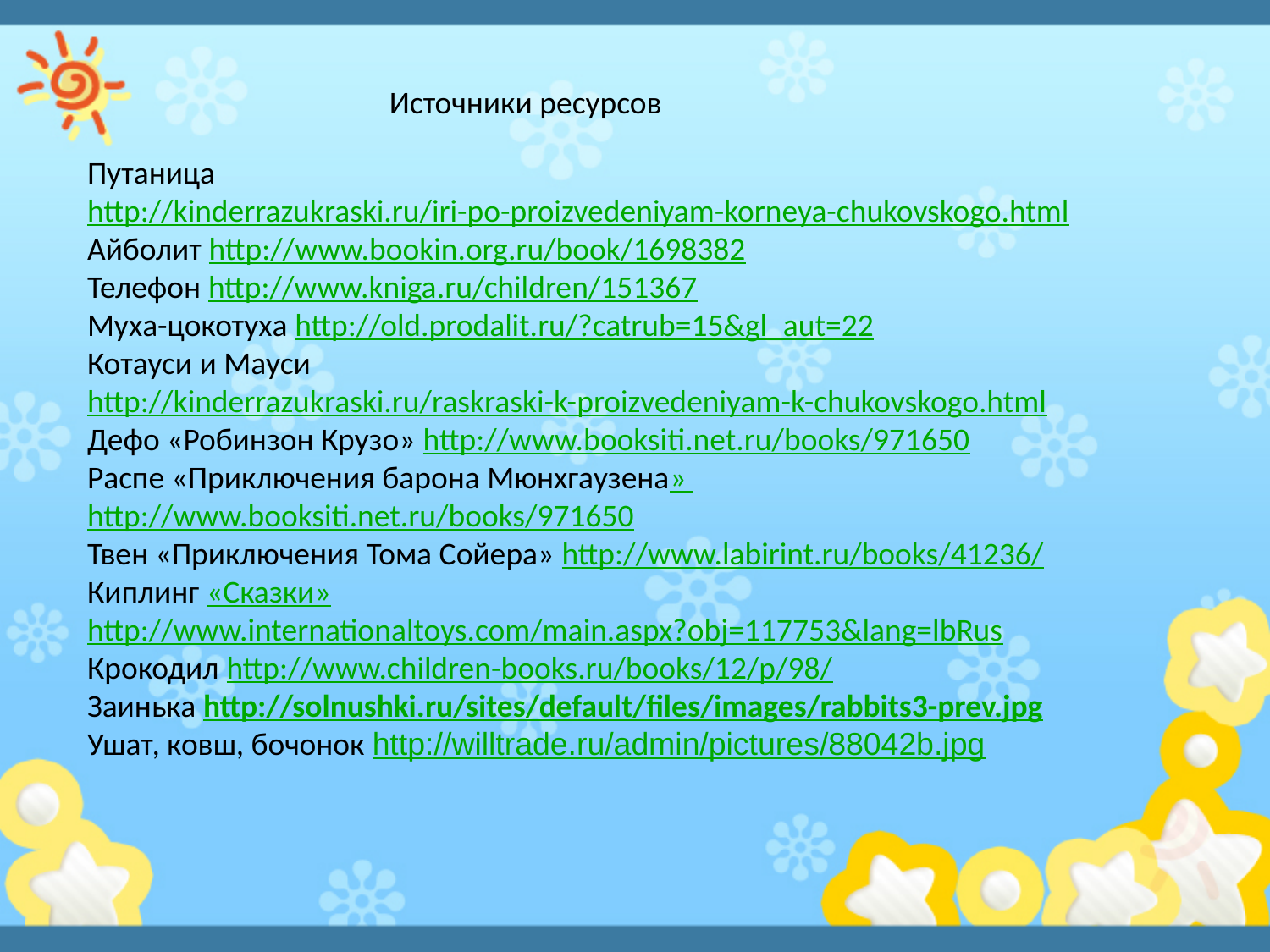

Источники ресурсов
Путаница http://kinderrazukraski.ru/iri-po-proizvedeniyam-korneya-chukovskogo.html
Айболит http://www.bookin.org.ru/book/1698382
Телефон http://www.kniga.ru/children/151367
Муха-цокотуха http://old.prodalit.ru/?catrub=15&gl_aut=22
Котауси и Мауси  http://kinderrazukraski.ru/raskraski-k-proizvedeniyam-k-chukovskogo.html
Дефо «Робинзон Крузо» http://www.booksiti.net.ru/books/971650
Распе «Приключения барона Мюнхгаузена» http://www.booksiti.net.ru/books/971650
Твен «Приключения Тома Сойера» http://www.labirint.ru/books/41236/
Киплинг «Сказки»http://www.internationaltoys.com/main.aspx?obj=117753&lang=lbRus
Крокодил http://www.children-books.ru/books/12/p/98/
Заинька http://solnushki.ru/sites/default/files/images/rabbits3-prev.jpg
Ушат, ковш, бочонок http://willtrade.ru/admin/pictures/88042b.jpg